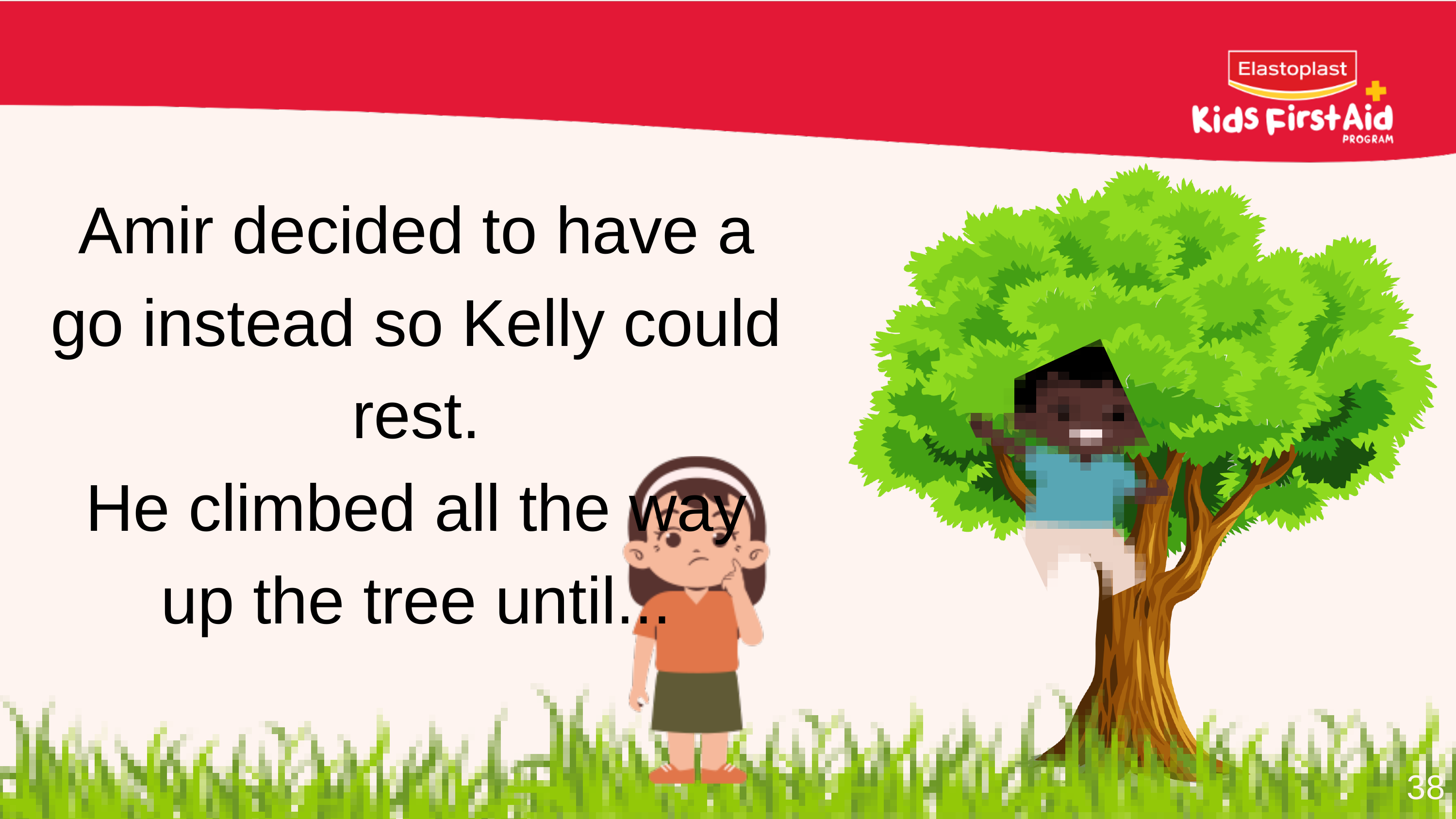

Amir decided to have a go instead so Kelly could rest.
He climbed all the way up the tree until...

38